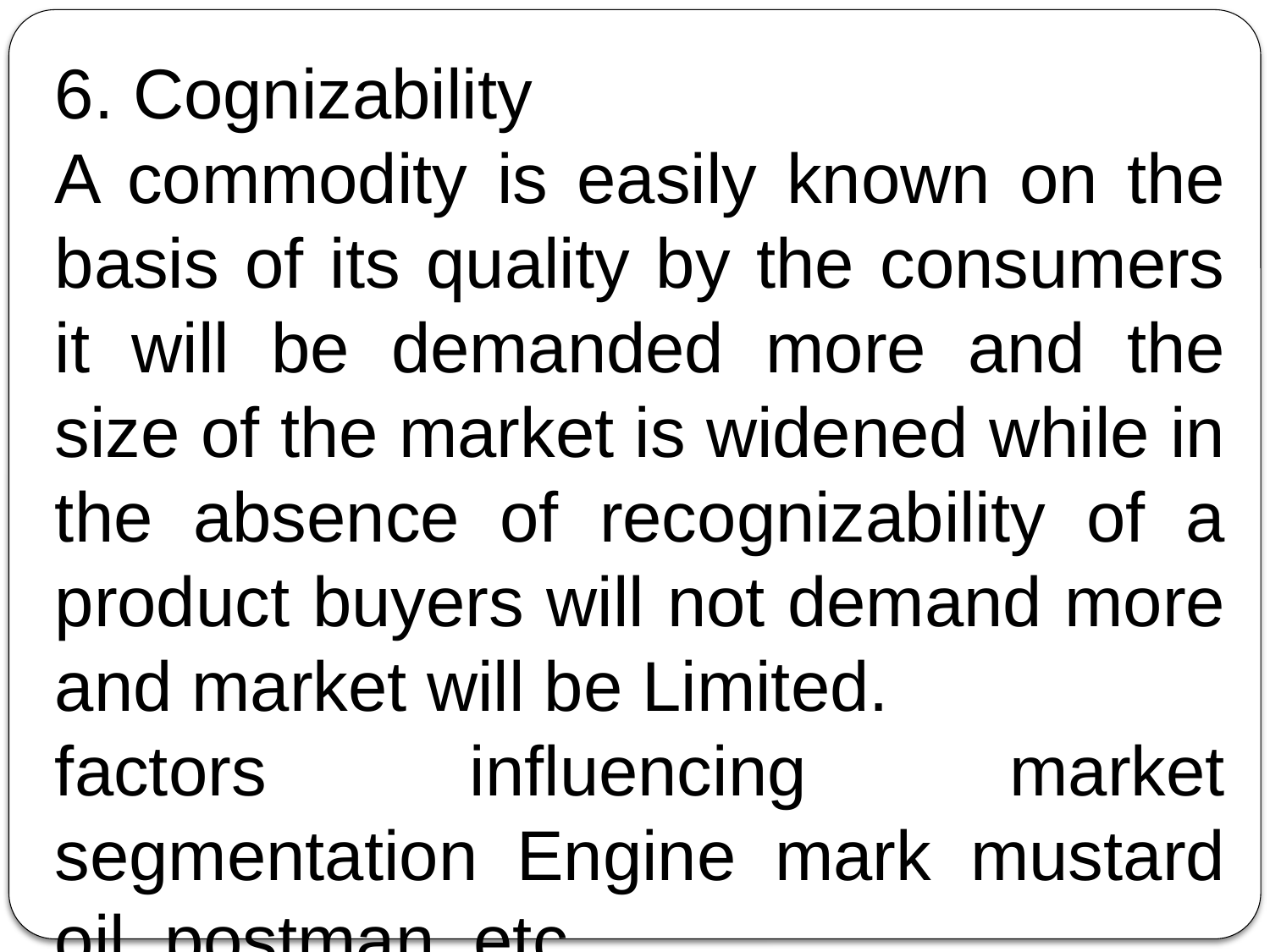

6. Cognizability
A commodity is easily known on the basis of its quality by the consumers it will be demanded more and the size of the market is widened while in the absence of recognizability of a product buyers will not demand more and market will be Limited.
factors influencing market segmentation Engine mark mustard oil, postman, etc.
Are well-known and the market will be large.